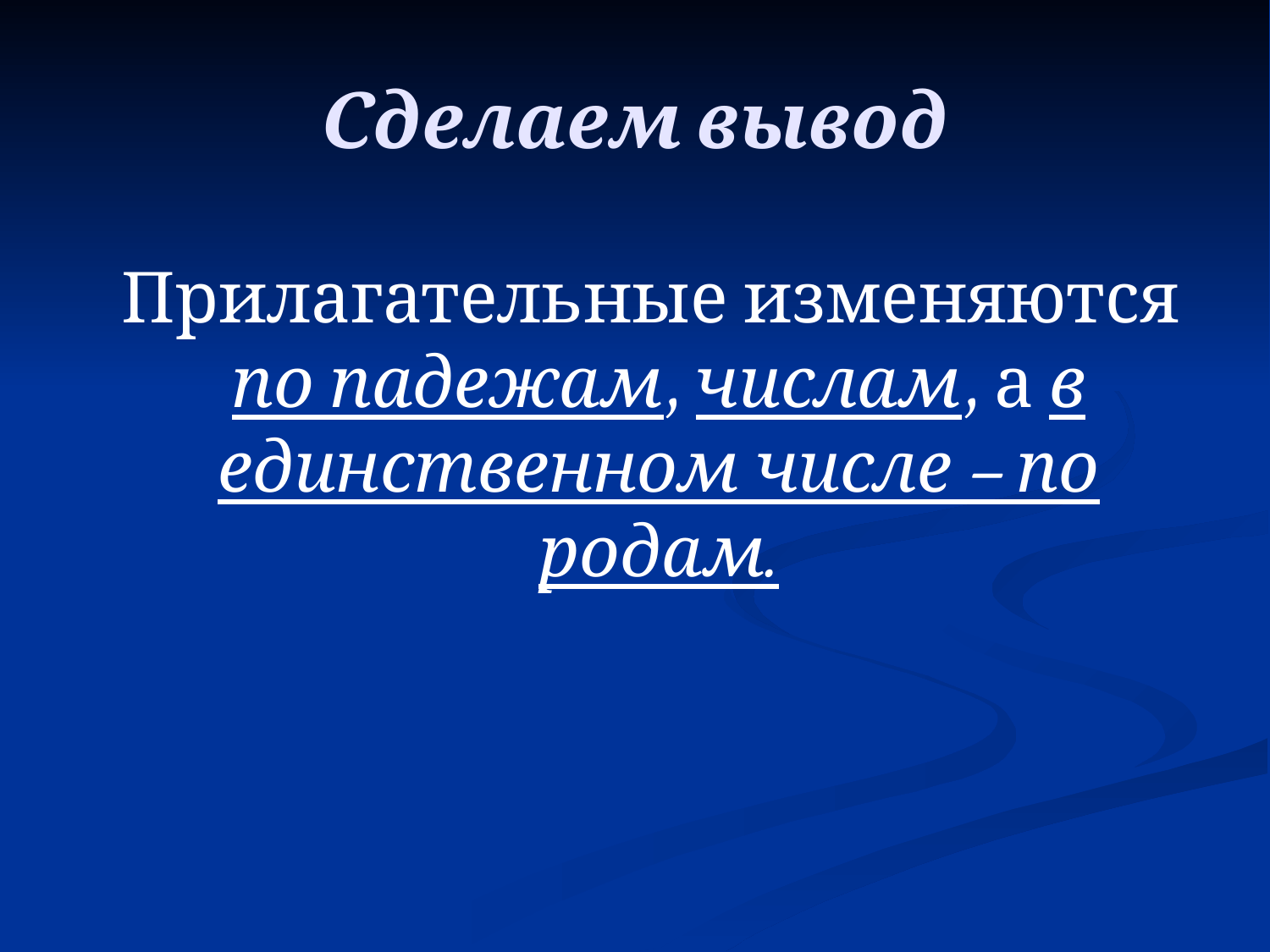

# Сделаем вывод
  Прилагательные изменяются по падежам, числам, а в единственном числе – по родам.